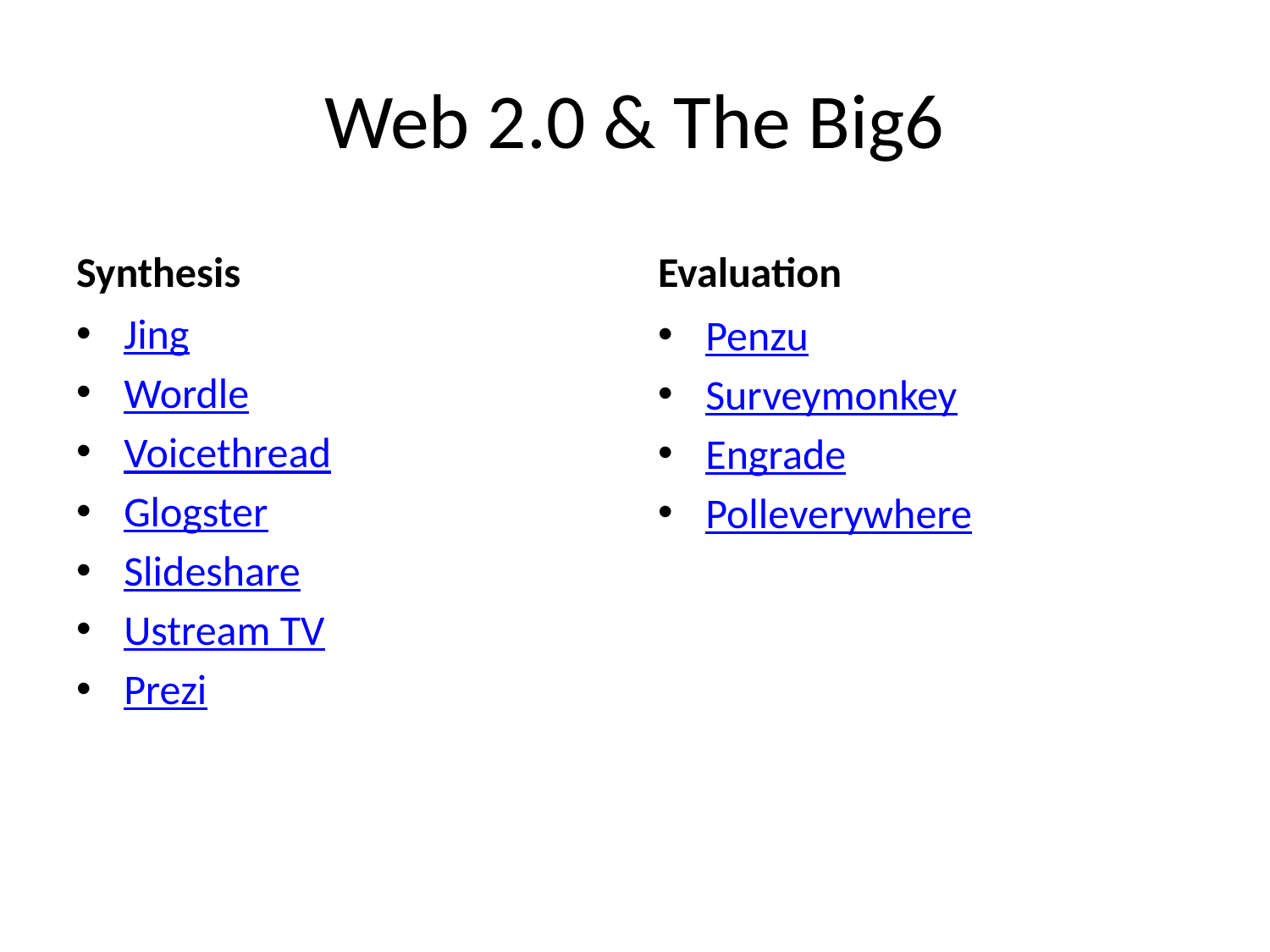

# Web 2.0 & The Big6
Synthesis
Evaluation
Jing
Wordle
Voicethread
Glogster
Slideshare
Ustream TV
Prezi

Penzu
Surveymonkey
Engrade
Polleverywhere